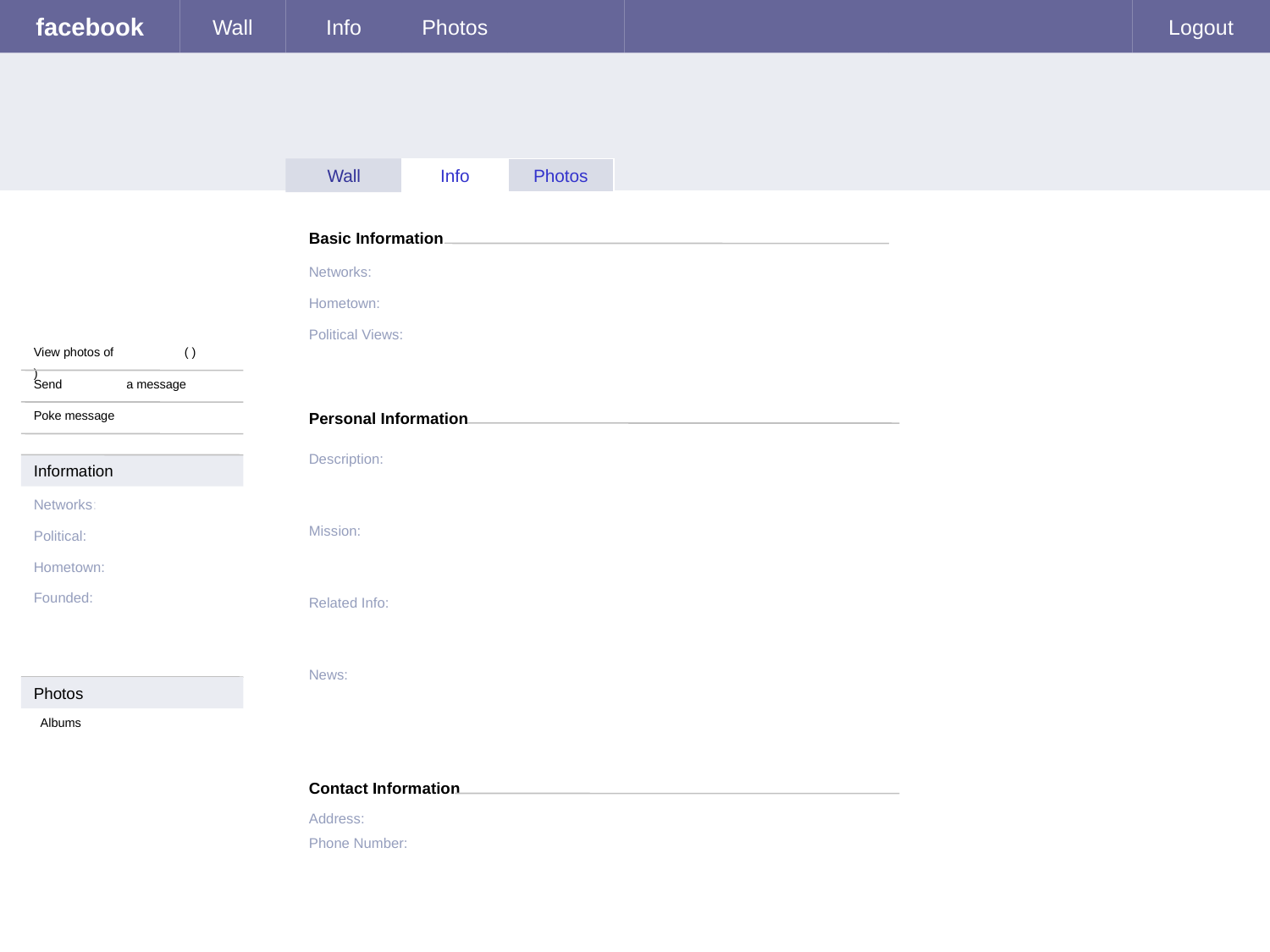

# facebook
Wall
Info
Photos

Logout

Wall
Info
Photos

Basic Information

Networks:

Hometown:

Political Views:
View photos of                     ( )
)

Send                   a message
Poke message

Personal Information

Description:

Mission:

Related Info:

News:
Information

Networks:

Political:

Hometown:

Founded:

Photos
  Albums
Contact Information

Address:
Phone Number: